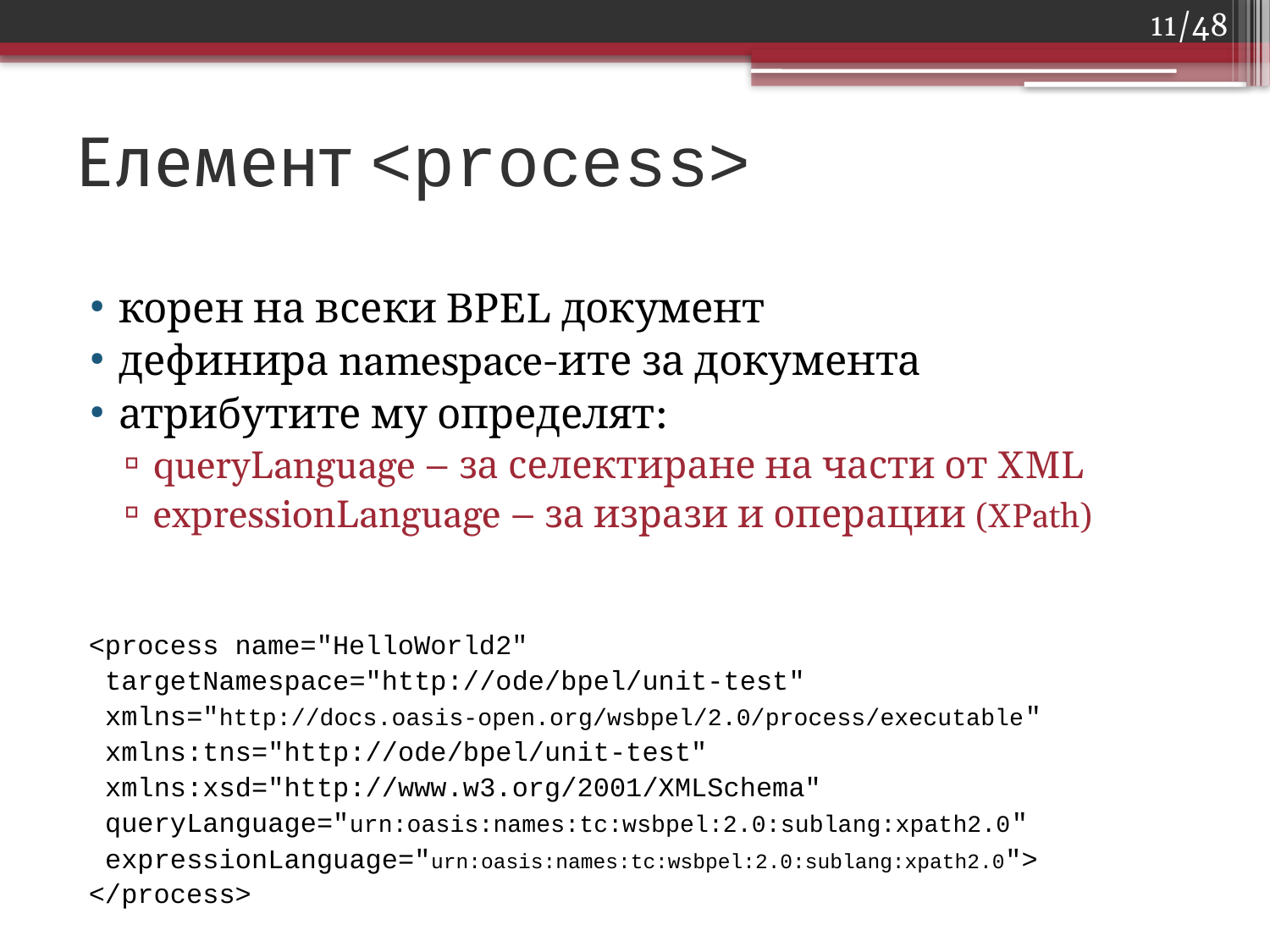

11/48
# Елемент <process>
корен на всеки BPEL документ
дефинира namespace-ите за документа
атрибутите му определят:
queryLanguage – за селектиране на части от XML
expressionLanguage – за изрази и операции (XPath)

<process name="HelloWorld2"
 targetNamespace="http://ode/bpel/unit-test"
 xmlns="http://docs.oasis-open.org/wsbpel/2.0/process/executable"
 xmlns:tns="http://ode/bpel/unit-test"
 xmlns:xsd="http://www.w3.org/2001/XMLSchema"
 queryLanguage="urn:oasis:names:tc:wsbpel:2.0:sublang:xpath2.0"
 expressionLanguage="urn:oasis:names:tc:wsbpel:2.0:sublang:xpath2.0">
</process>